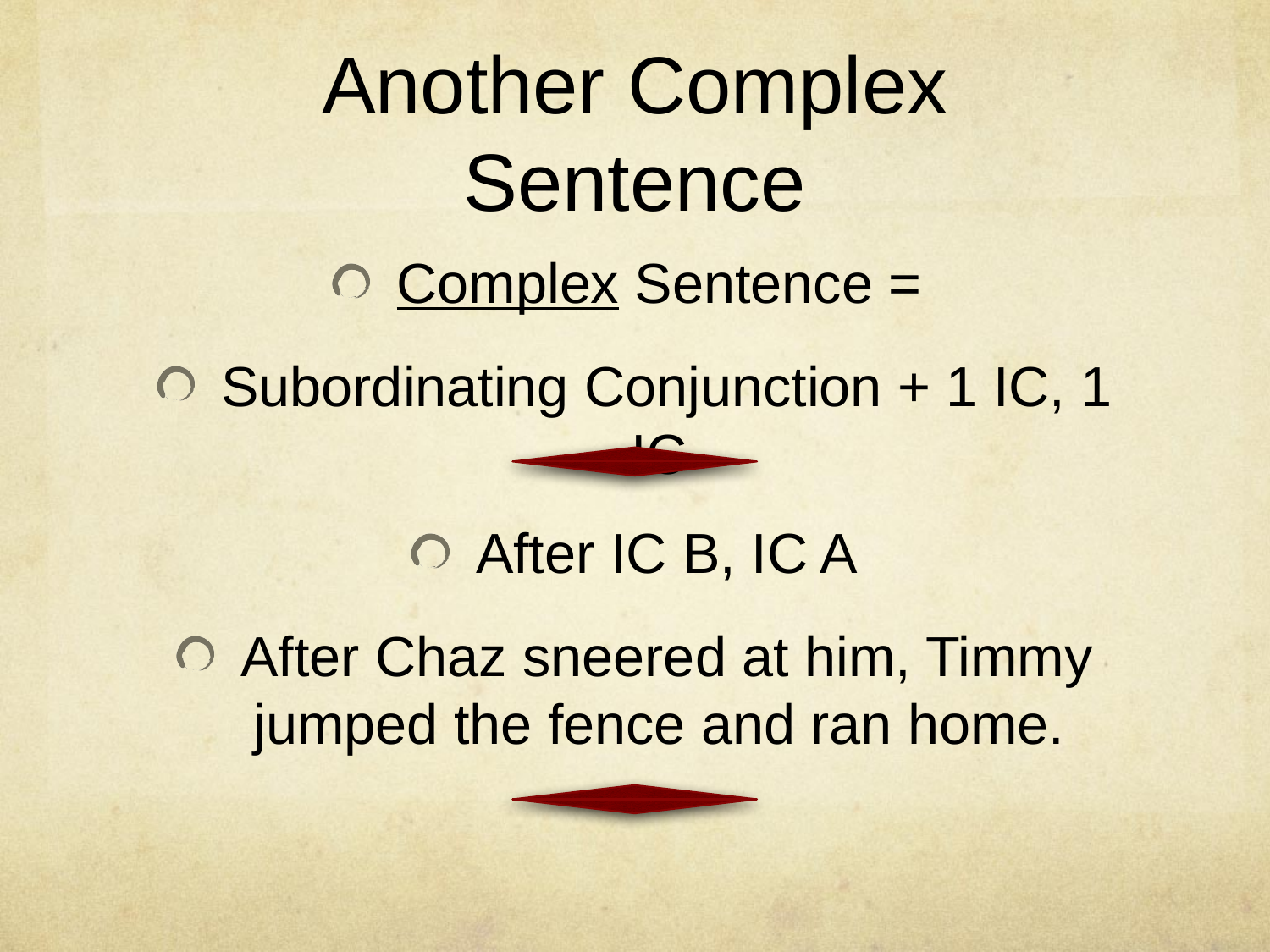

# Another Complex Sentence
Complex Sentence =
Subordinating Conjunction + 1 IC, 1 IC

After IC B, IC A
After Chaz sneered at him, Timmy jumped the fence and ran home.